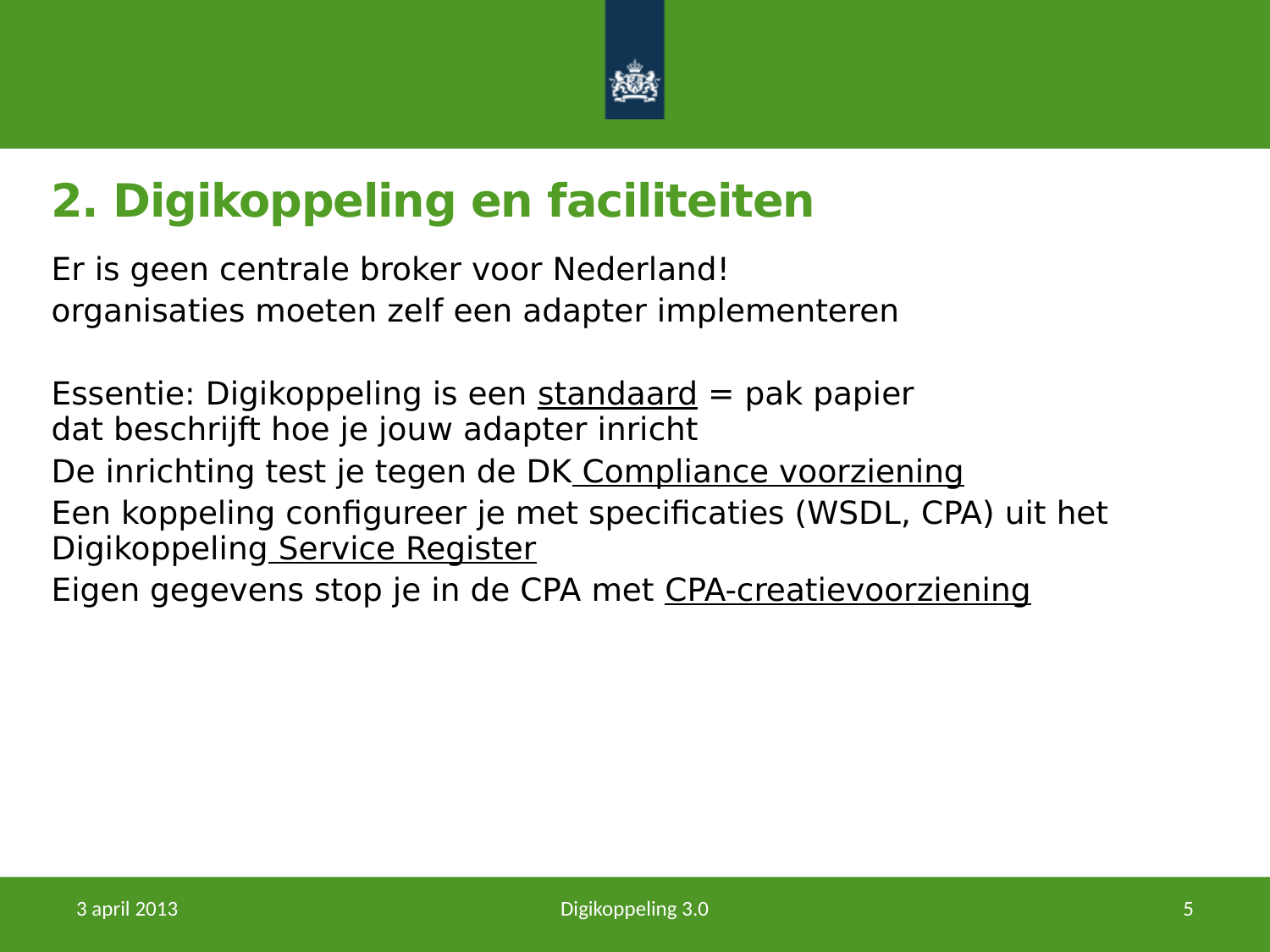

# 2. Digikoppeling en faciliteiten
Er is geen centrale broker voor Nederland!
organisaties moeten zelf een adapter implementeren

Essentie: Digikoppeling is een standaard = pak papier
dat beschrijft hoe je jouw adapter inricht
De inrichting test je tegen de DK Compliance voorziening
Een koppeling configureer je met specificaties (WSDL, CPA) uit het Digikoppeling Service Register
Eigen gegevens stop je in de CPA met CPA-creatievoorziening

3 april 2013
Digikoppeling 3.0
5